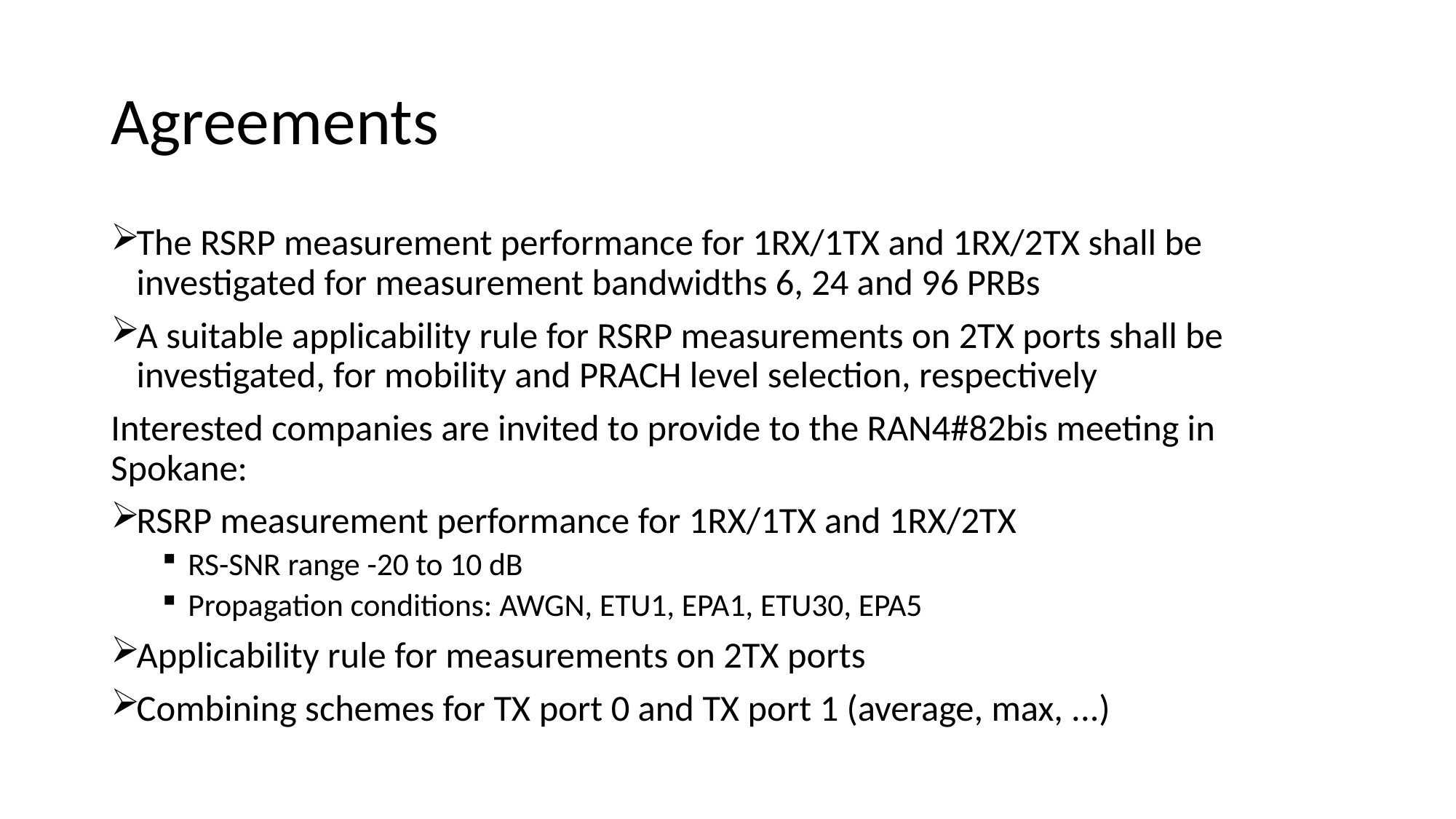

# Agreements
The RSRP measurement performance for 1RX/1TX and 1RX/2TX shall be investigated for measurement bandwidths 6, 24 and 96 PRBs
A suitable applicability rule for RSRP measurements on 2TX ports shall be investigated, for mobility and PRACH level selection, respectively
Interested companies are invited to provide to the RAN4#82bis meeting in Spokane:
RSRP measurement performance for 1RX/1TX and 1RX/2TX
RS-SNR range -20 to 10 dB
Propagation conditions: AWGN, ETU1, EPA1, ETU30, EPA5
Applicability rule for measurements on 2TX ports
Combining schemes for TX port 0 and TX port 1 (average, max, ...)